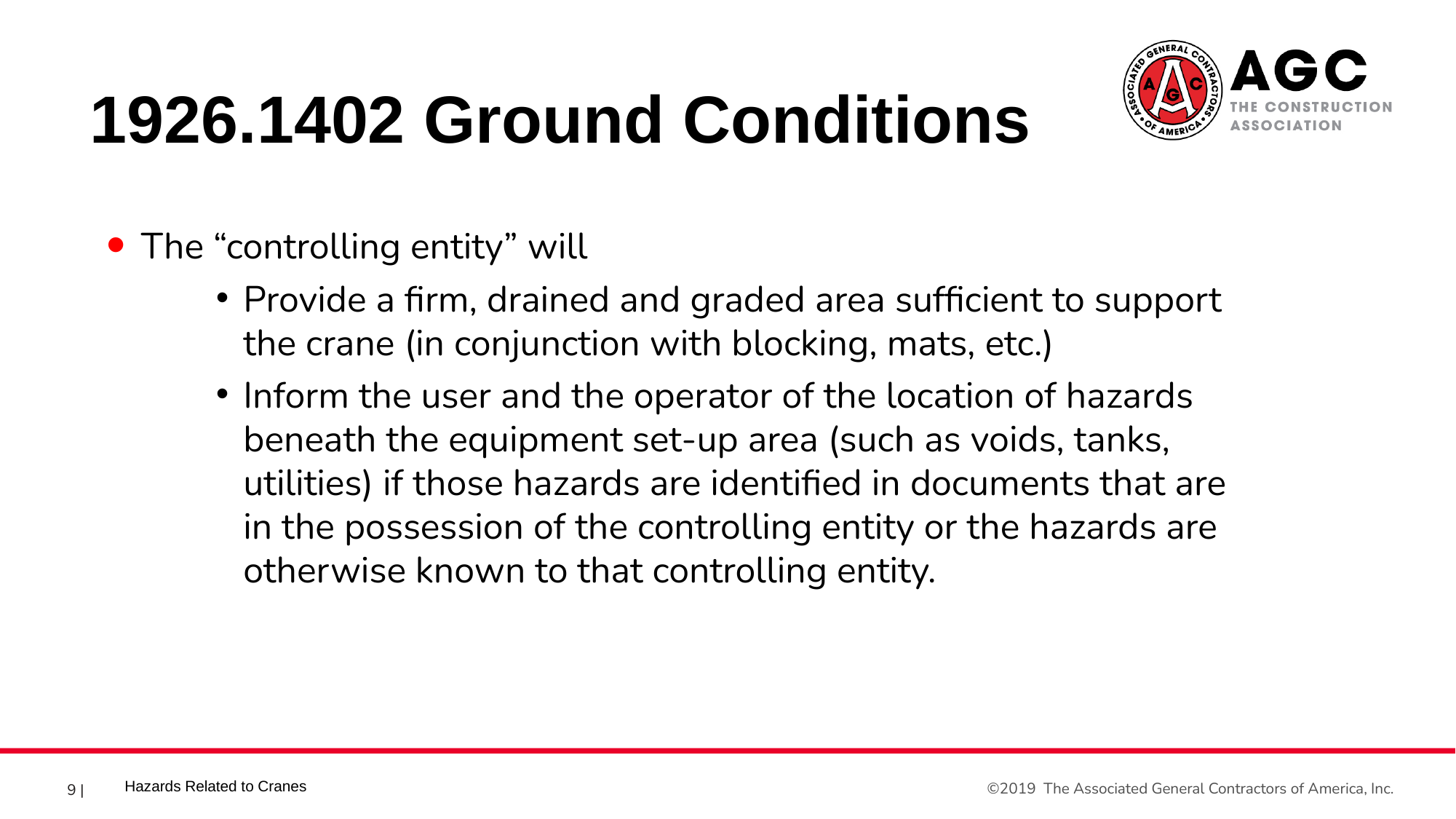

1926.1402 Ground Conditions

The “controlling entity” will
Provide a firm, drained and graded area sufficient to support the crane (in conjunction with blocking, mats, etc.)
Inform the user and the operator of the location of hazards beneath the equipment set-up area (such as voids, tanks, utilities) if those hazards are identified in documents that are in the possession of the controlling entity or the hazards are otherwise known to that controlling entity.
Hazards Related to Cranes